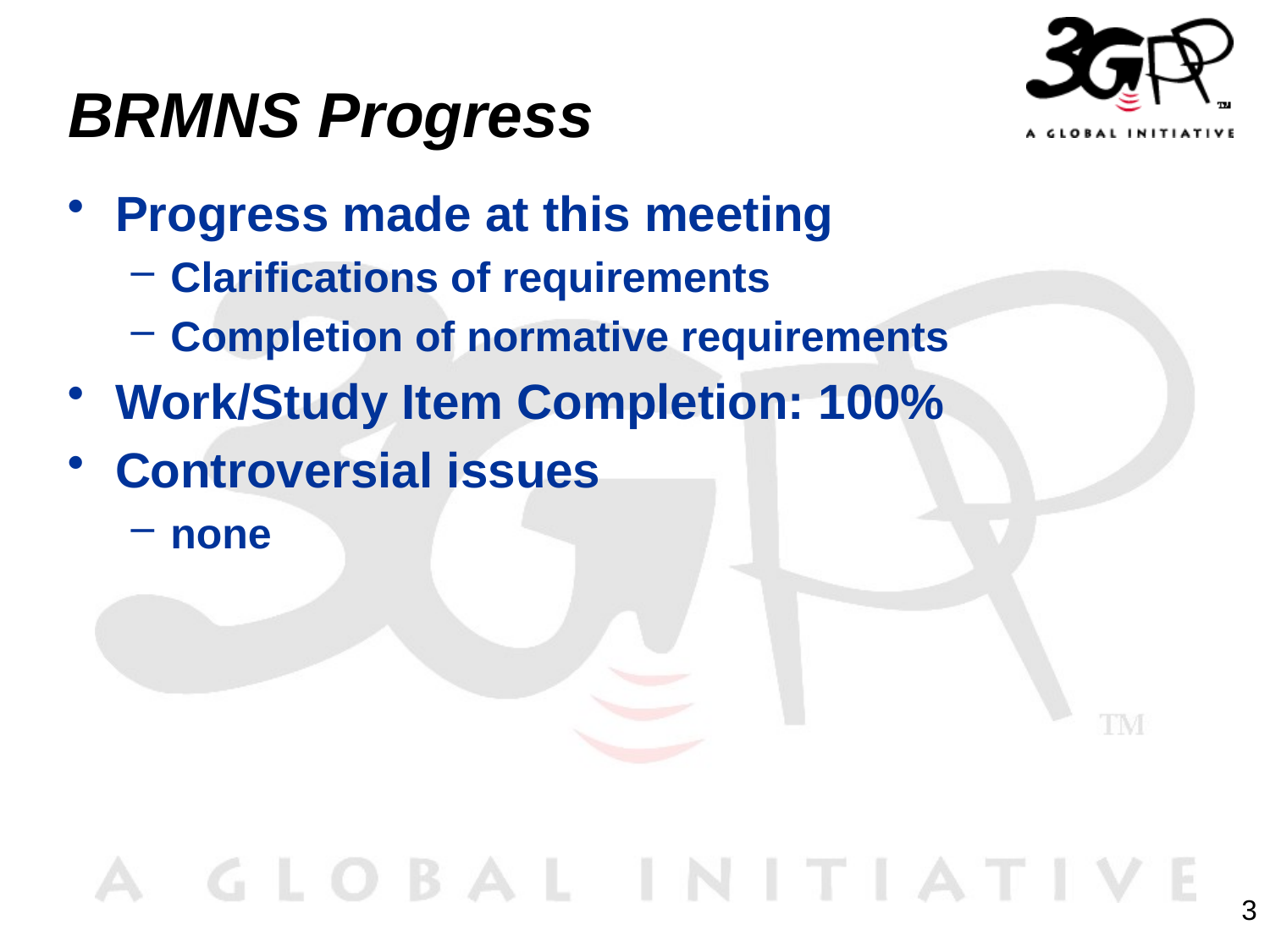

# BRMNS Progress
Progress made at this meeting
Clarifications of requirements
Completion of normative requirements
Work/Study Item Completion: 100%
Controversial issues
none
3